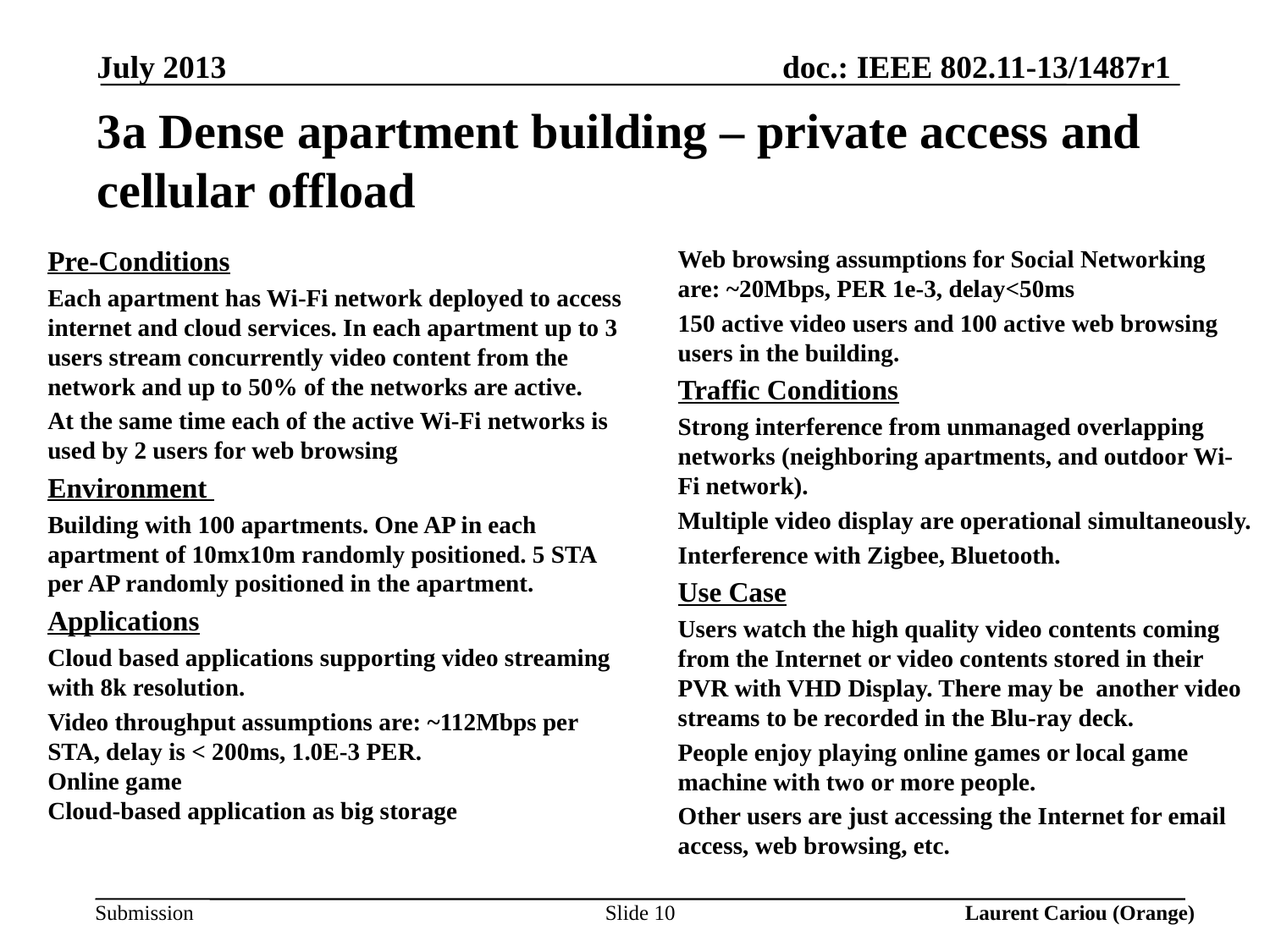

July 2013
3a Dense apartment building – private access and cellular offload
Pre-Conditions
Each apartment has Wi-Fi network deployed to access internet and cloud services. In each apartment up to 3 users stream concurrently video content from the network and up to 50% of the networks are active.
At the same time each of the active Wi-Fi networks is used by 2 users for web browsing
Environment
Building with 100 apartments. One AP in each apartment of 10mx10m randomly positioned. 5 STA per AP randomly positioned in the apartment.
Applications
Cloud based applications supporting video streaming with 8k resolution.
Video throughput assumptions are: ~112Mbps per STA, delay is < 200ms, 1.0E-3 PER.
Online game
Cloud-based application as big storage

Web browsing assumptions for Social Networking are: ~20Mbps, PER 1e-3, delay<50ms
150 active video users and 100 active web browsing users in the building.
Traffic Conditions
Strong interference from unmanaged overlapping networks (neighboring apartments, and outdoor Wi-Fi network).
Multiple video display are operational simultaneously.
Interference with Zigbee, Bluetooth.
Use Case
Users watch the high quality video contents coming from the Internet or video contents stored in their PVR with VHD Display. There may be  another video streams to be recorded in the Blu-ray deck.
People enjoy playing online games or local game machine with two or more people.
Other users are just accessing the Internet for email access, web browsing, etc.

Laurent Cariou (Orange)
Slide 10